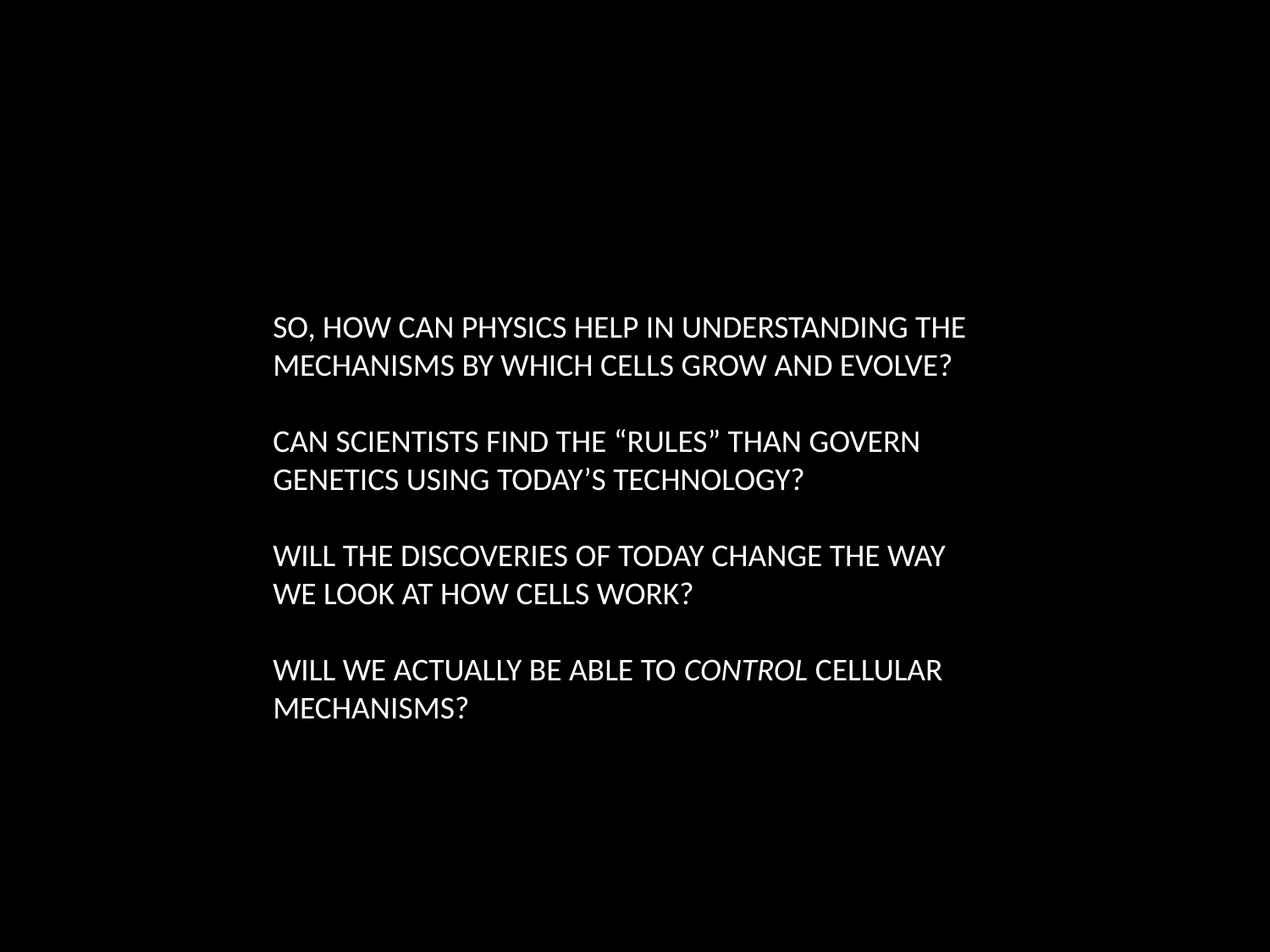

SO, HOW CAN PHYSICS HELP IN UNDERSTANDING THE MECHANISMS BY WHICH CELLS GROW AND EVOLVE?

CAN SCIENTISTS FIND THE “RULES” THAN GOVERN GENETICS USING TODAY’S TECHNOLOGY?

WILL THE DISCOVERIES OF TODAY CHANGE THE WAY WE LOOK AT HOW CELLS WORK?

WILL WE ACTUALLY BE ABLE TO CONTROL CELLULAR MECHANISMS?